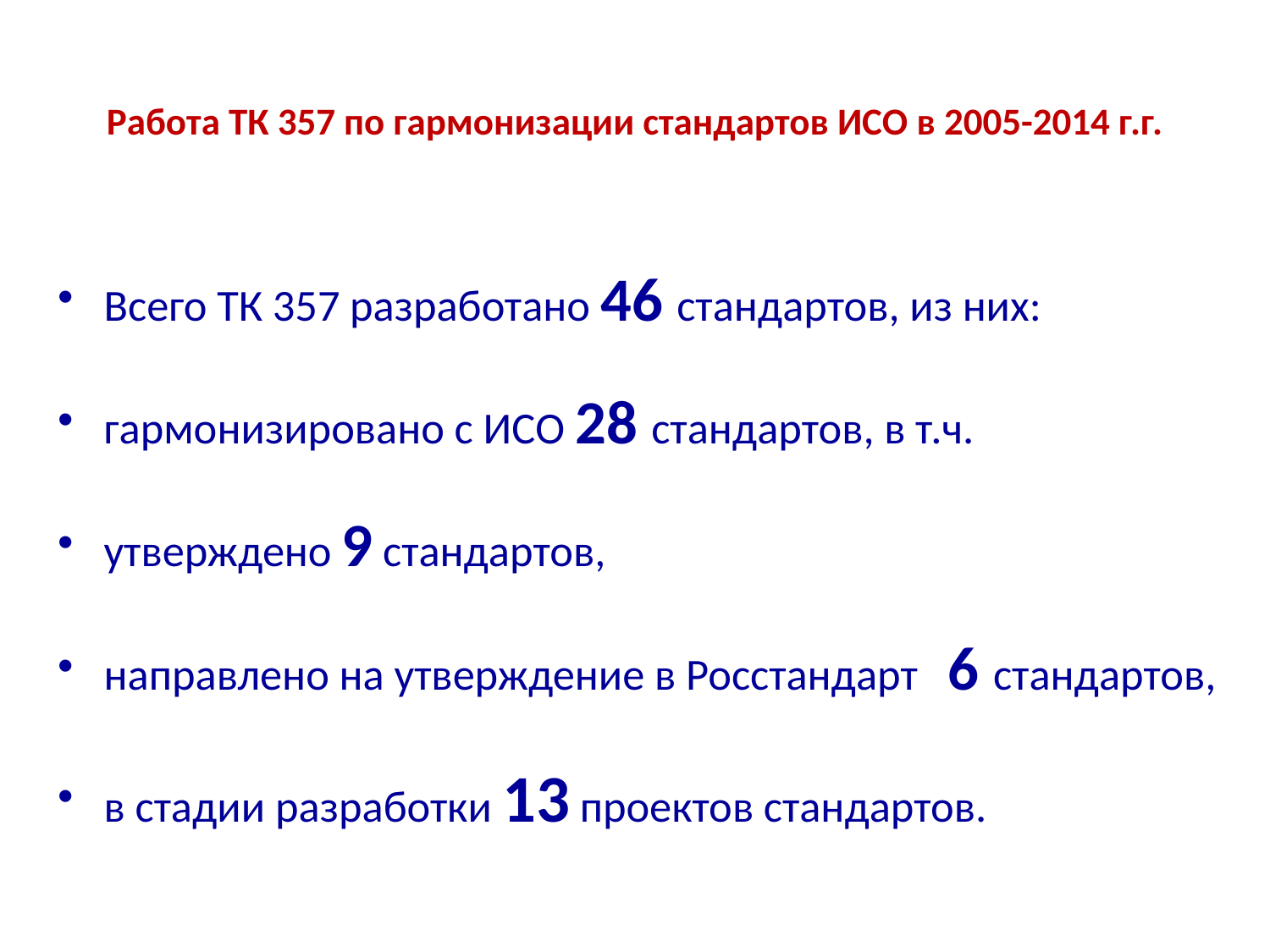

# Работа ТК 357 по гармонизации стандартов ИСО в 2005-2014 г.г.
Всего ТК 357 разработано 46 стандартов, из них:
гармонизировано с ИСО 28 стандартов, в т.ч.
утверждено 9 стандартов,
направлено на утверждение в Росстандарт   6 стандартов,
в стадии разработки 13 проектов стандартов.